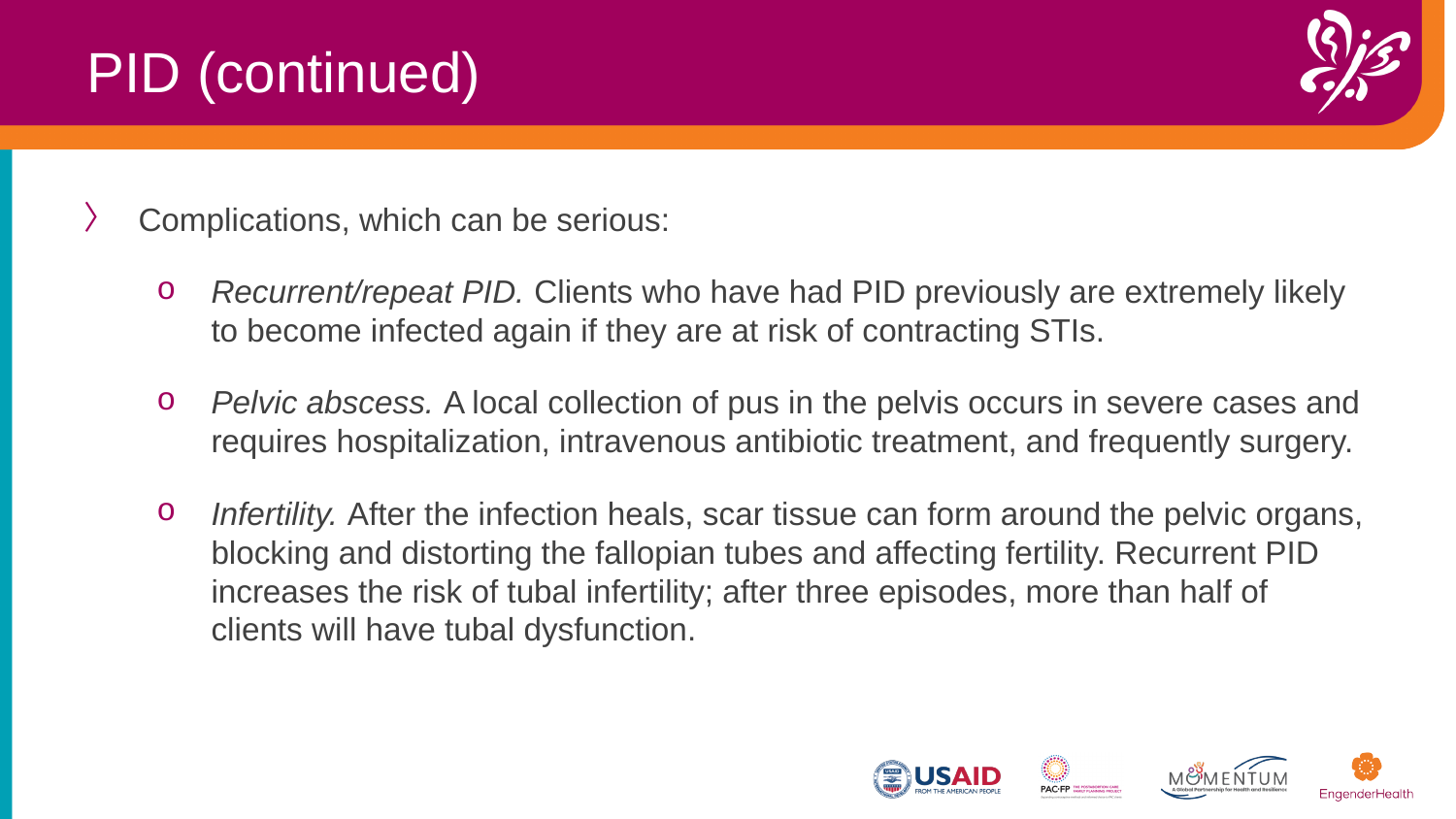

PID (continued)
Complications, which can be serious:
Recurrent/repeat PID. Clients who have had PID previously are extremely likely to become infected again if they are at risk of contracting STIs.
Pelvic abscess. A local collection of pus in the pelvis occurs in severe cases and requires hospitalization, intravenous antibiotic treatment, and frequently surgery.
Infertility. After the infection heals, scar tissue can form around the pelvic organs, blocking and distorting the fallopian tubes and affecting fertility. Recurrent PID increases the risk of tubal infertility; after three episodes, more than half of clients will have tubal dysfunction.